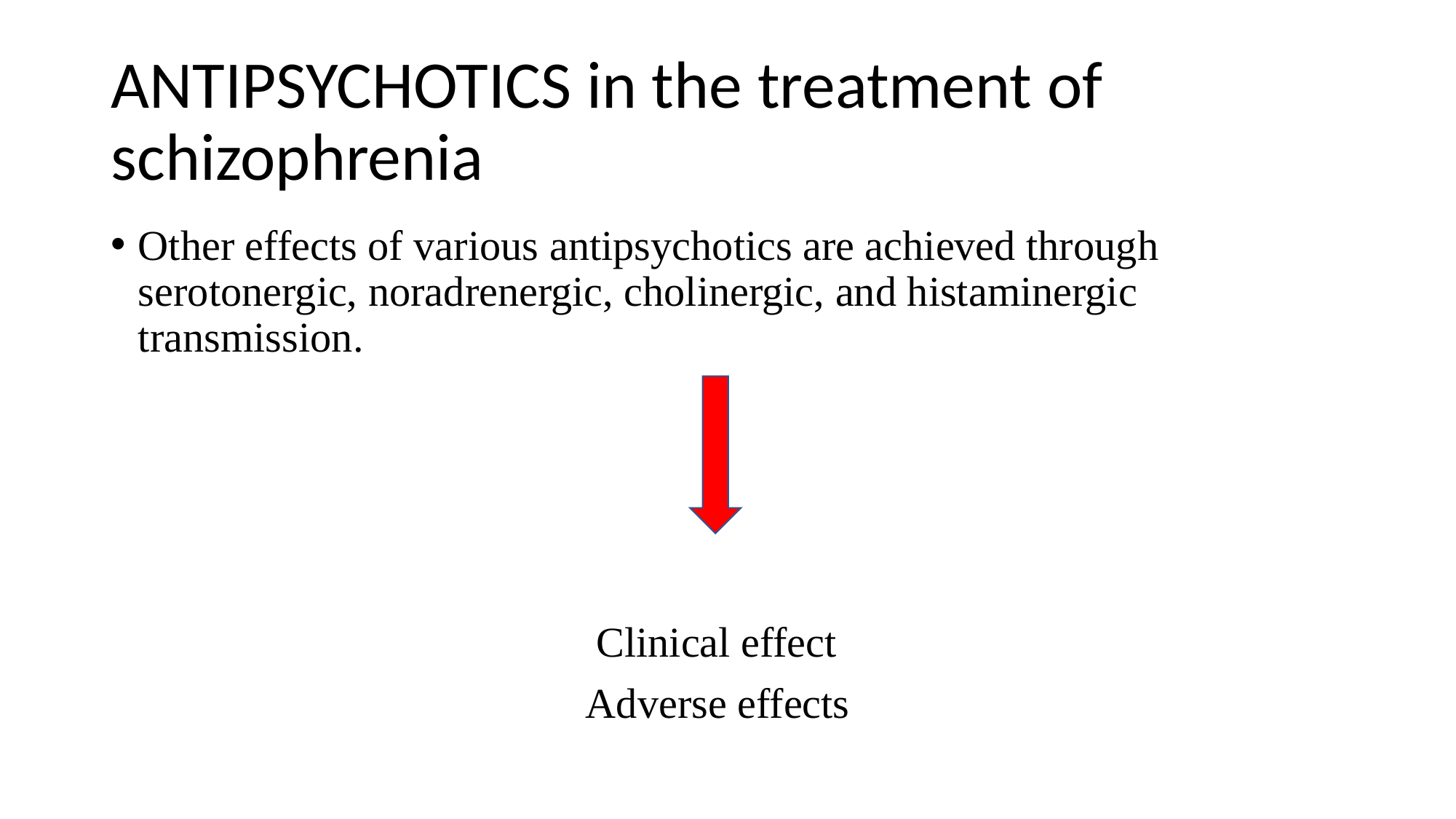

# ANTIPSYCHOTICS in the treatment of schizophrenia
Other effects of various antipsychotics are achieved through serotonergic, noradrenergic, cholinergic, and histaminergic transmission.

                                              Clinical effect
                                             Adverse effects